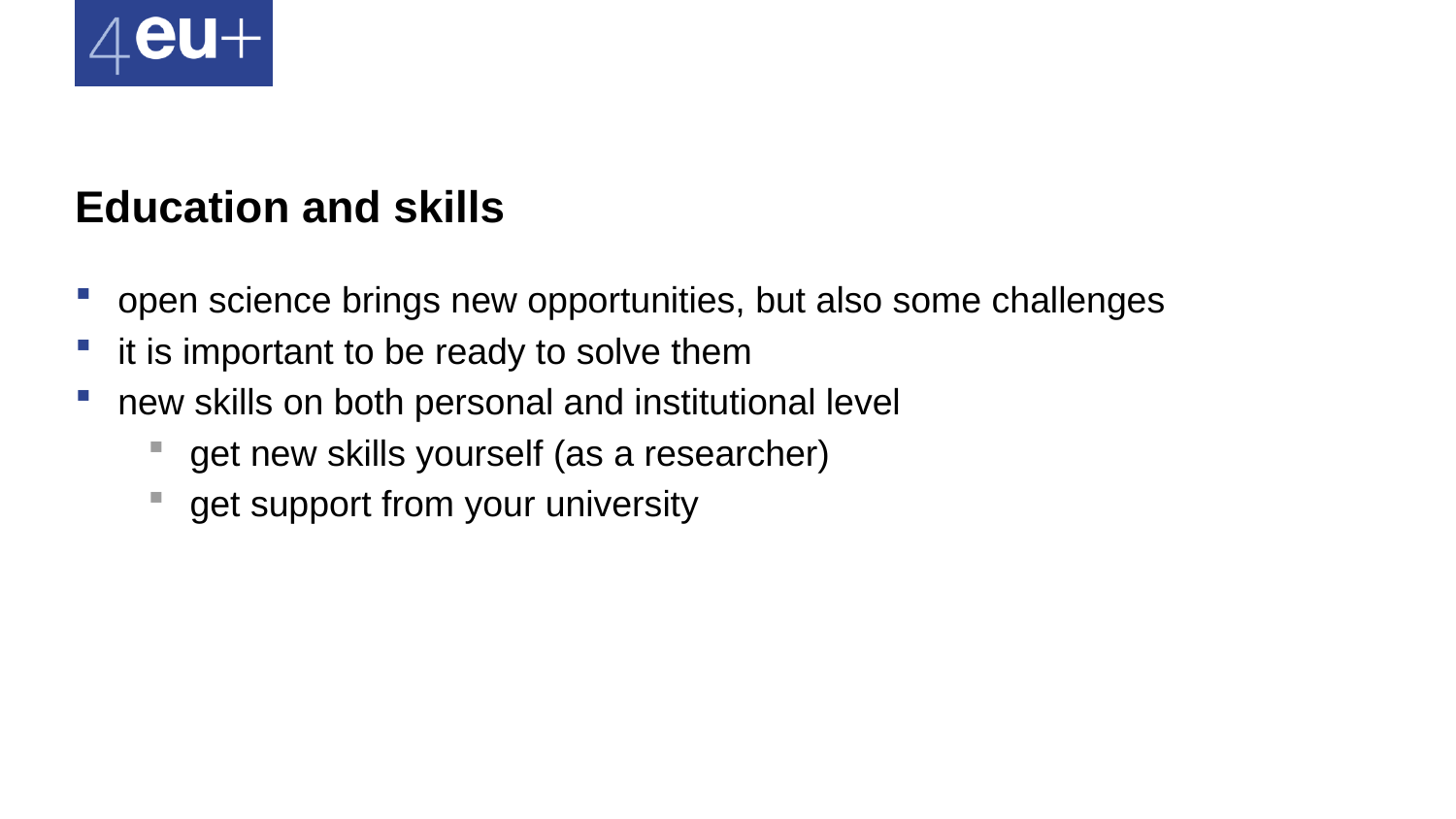

# Education and skills
open science brings new opportunities, but also some challenges
it is important to be ready to solve them
new skills on both personal and institutional level
get new skills yourself (as a researcher)
get support from your university